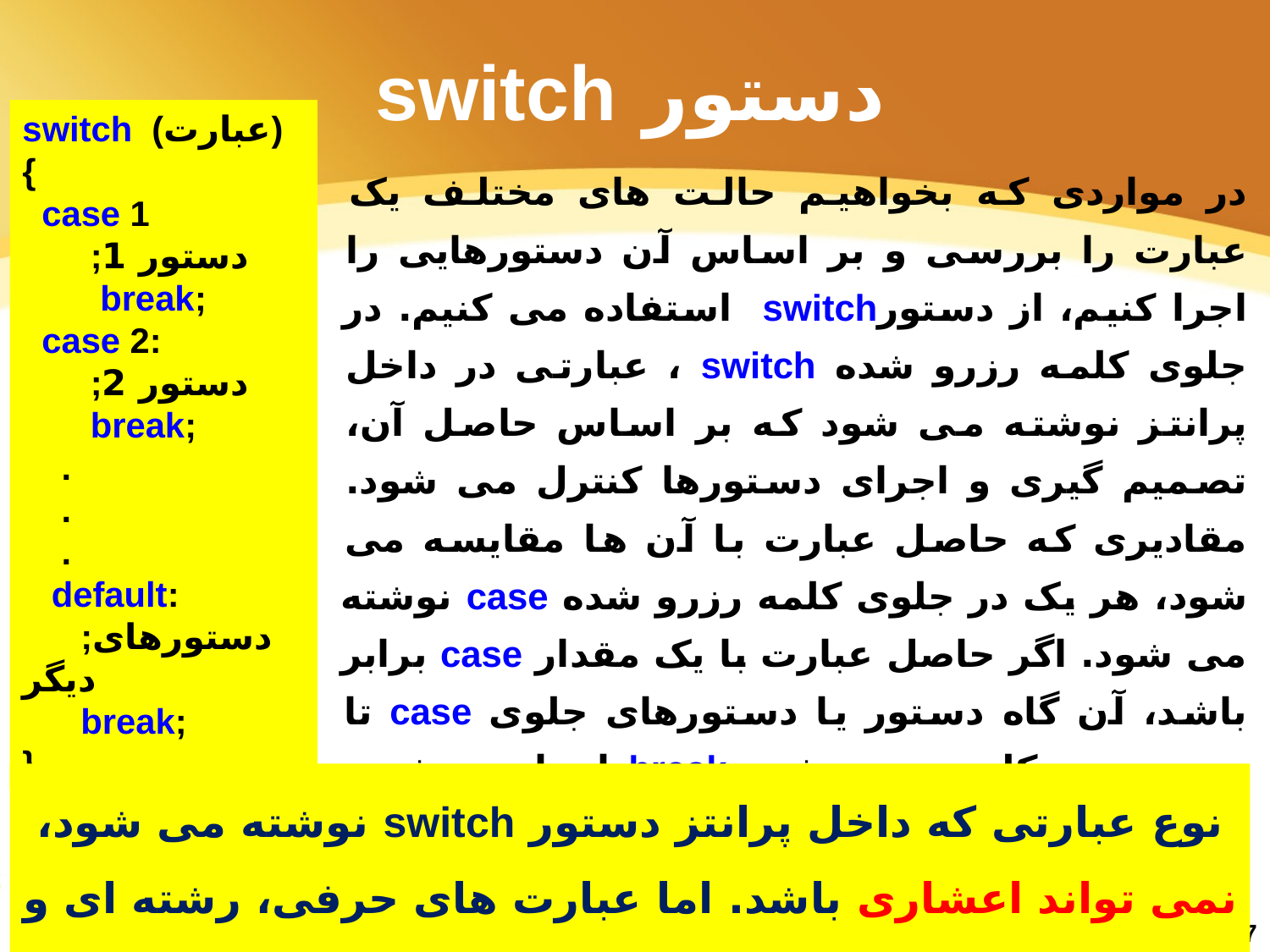

# دستور switch
switch  (عبارت)
{
  case 1
       ;دستور 1
        break;
  case 2:
       ;دستور 2
       break;
    .
    .
    .
   default:
      ;دستورهای دیگر
      break;
}
در مواردی که بخواهیم حالت های مختلف یک عبارت را بررسی و بر اساس آن دستورهایی را اجرا کنیم، از دستورswitch  استفاده می کنیم. در جلوی کلمه رزرو شده switch ، عبارتی در داخل پرانتز نوشته می شود که بر اساس حاصل آن، تصمیم گیری و اجرای دستورها کنترل می شود. مقادیری که حاصل عبارت با آن ها مقایسه می شود، هر یک در جلوی کلمه رزرو شده case نوشته می شود. اگر حاصل عبارت با یک مقدار case برابر باشد، آن گاه دستور یا دستورهای جلوی case تا رسیدن به کلمه رزرو شده break اجرا می شود. اگر حاصل عبارت با هیچ کدام از مقادیرcase برابر نشد، آن گاه دستورهای قسمت default اجرا می شوند.
نوع عبارتی که داخل پرانتز دستور switch نوشته می شود، نمی تواند اعشاری باشد. اما عبارت های حرفی، رشته ای و انواع داده صحیح می تواند استفاده شود.
27